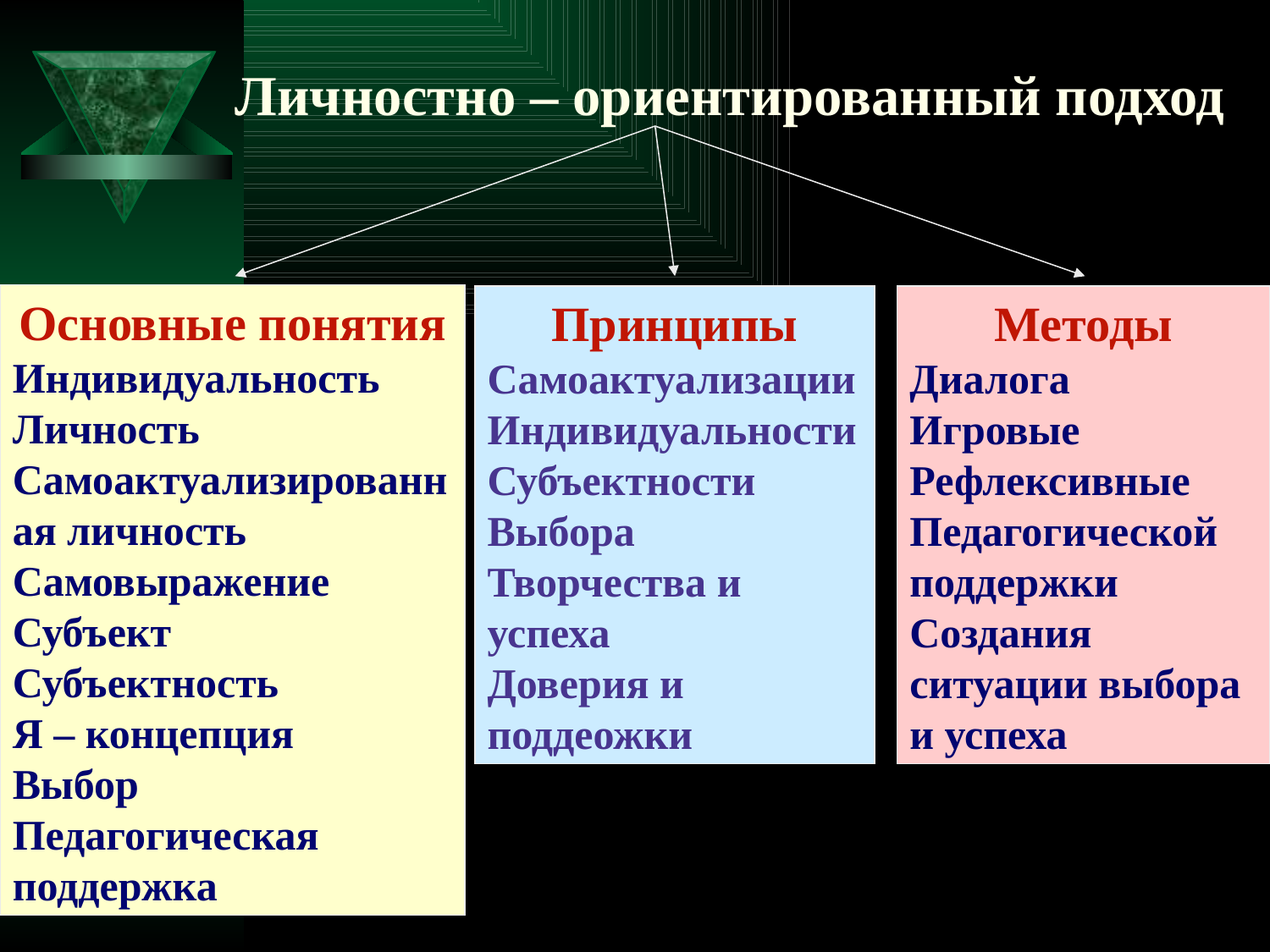

# Личностно – ориентированный подход

Основные понятия
Индивидуальность
Личность
Самоактуализированная личность
Самовыражение
Субъект
Субъектность
Я – концепция
Выбор
Педагогическая поддержка
Принципы
Самоактуализации
Индивидуальности
Субъектности
Выбора
Творчества и успеха
Доверия и поддеожки
Методы
Диалога
Игровые
Рефлексивные
Педагогической поддержки
Создания ситуации выбора и успеха